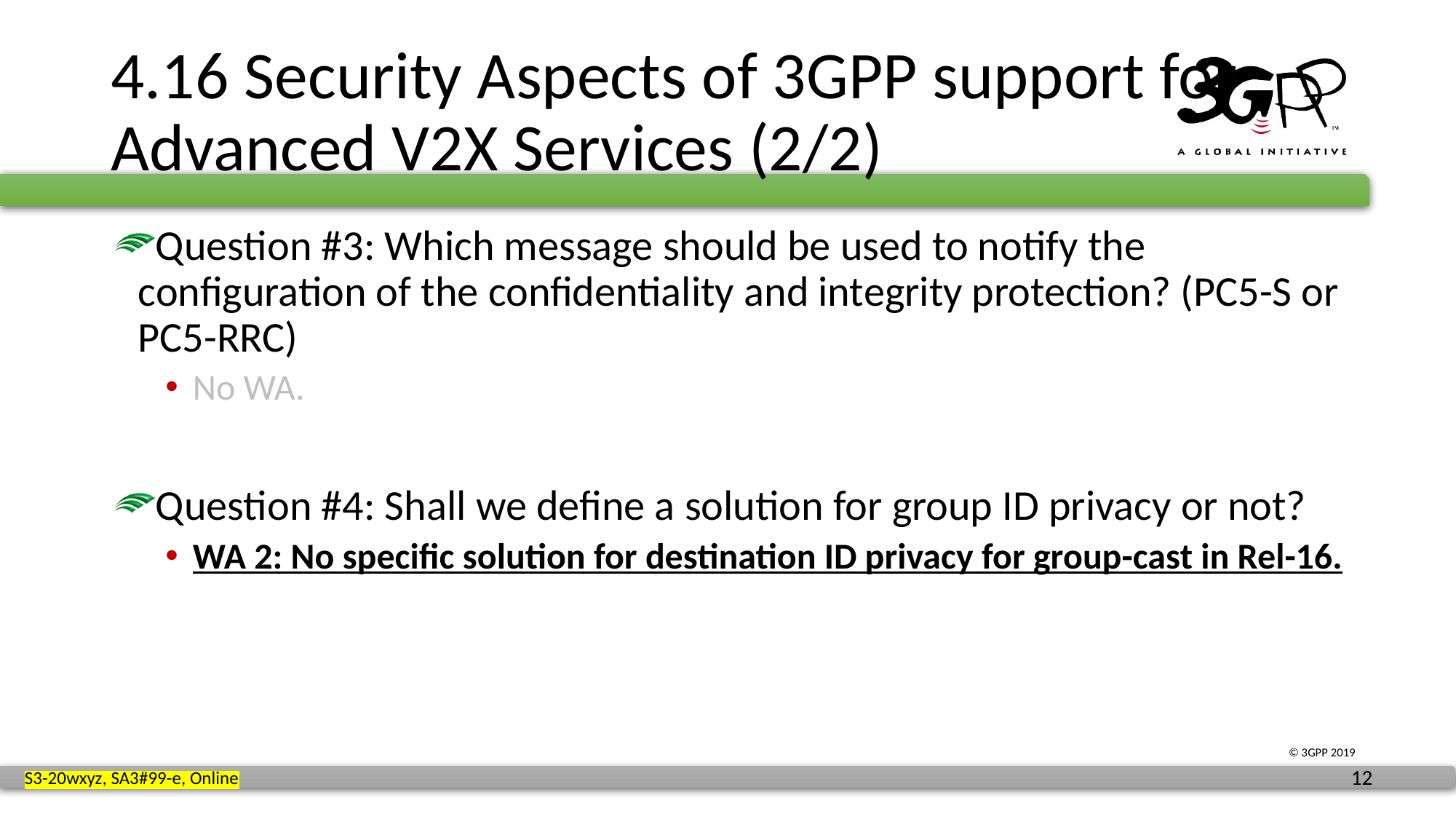

# 4.16 Security Aspects of 3GPP support for Advanced V2X Services (2/2)
Question #3: Which message should be used to notify the configuration of the confidentiality and integrity protection? (PC5-S or PC5-RRC)
No WA.

Question #4: Shall we define a solution for group ID privacy or not?
WA 2: No specific solution for destination ID privacy for group-cast in Rel-16.